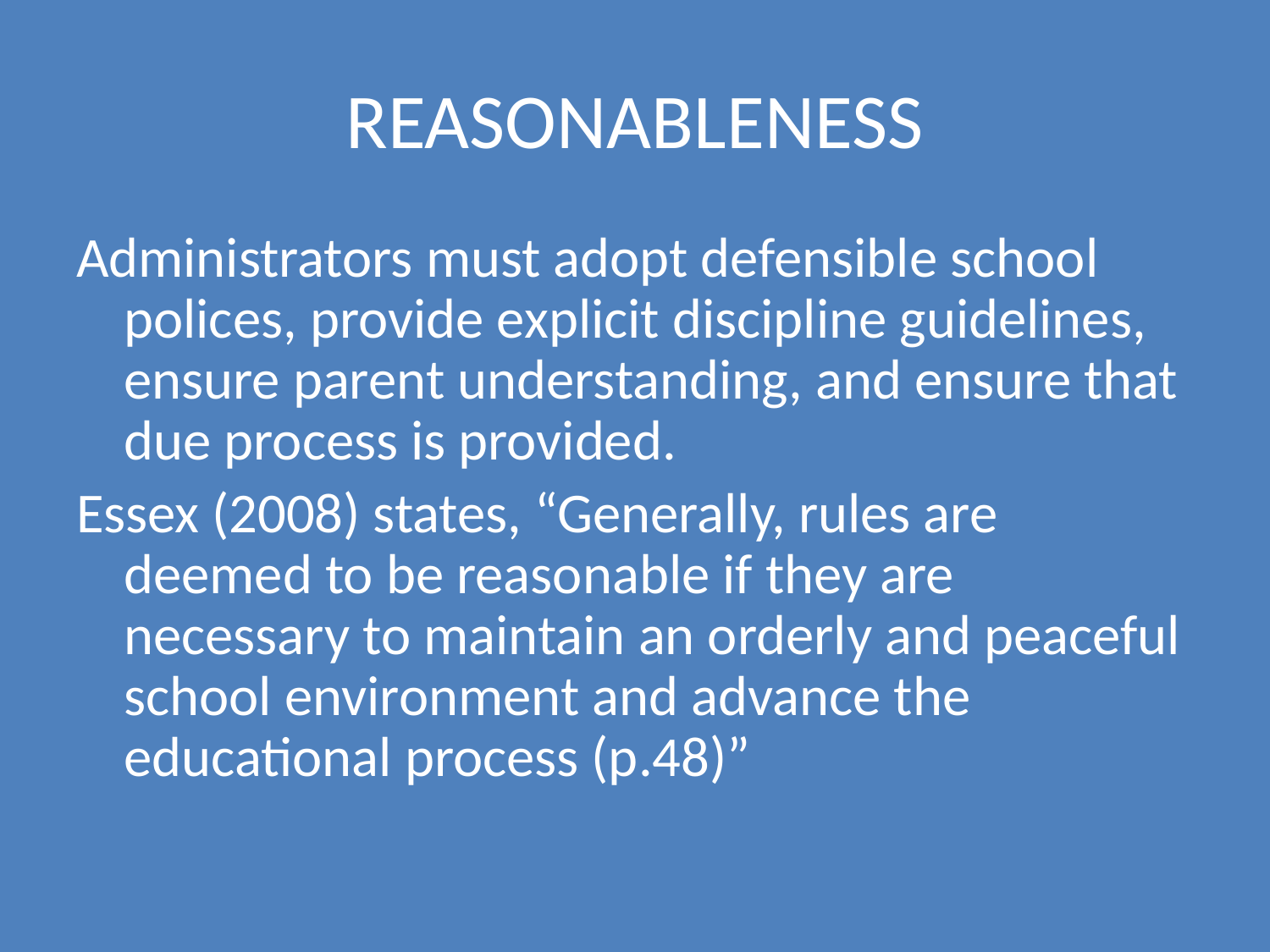

# REASONABLENESS
Administrators must adopt defensible school polices, provide explicit discipline guidelines, ensure parent understanding, and ensure that due process is provided.
Essex (2008) states, “Generally, rules are deemed to be reasonable if they are necessary to maintain an orderly and peaceful school environment and advance the educational process (p.48)”